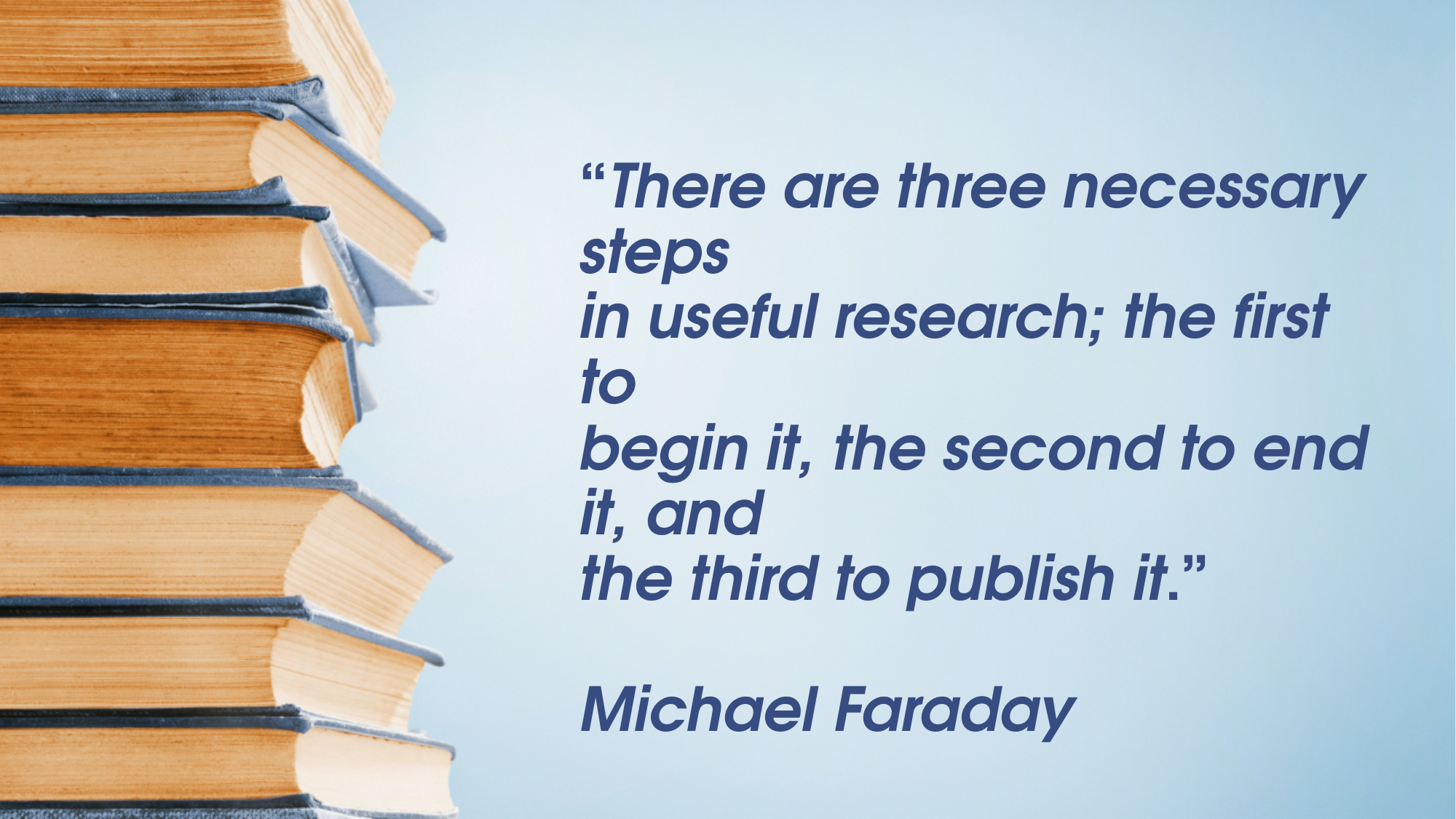

# “There are three necessary steps in useful research; the first to begin it, the second to end it, and the third to publish it.” Michael Faraday